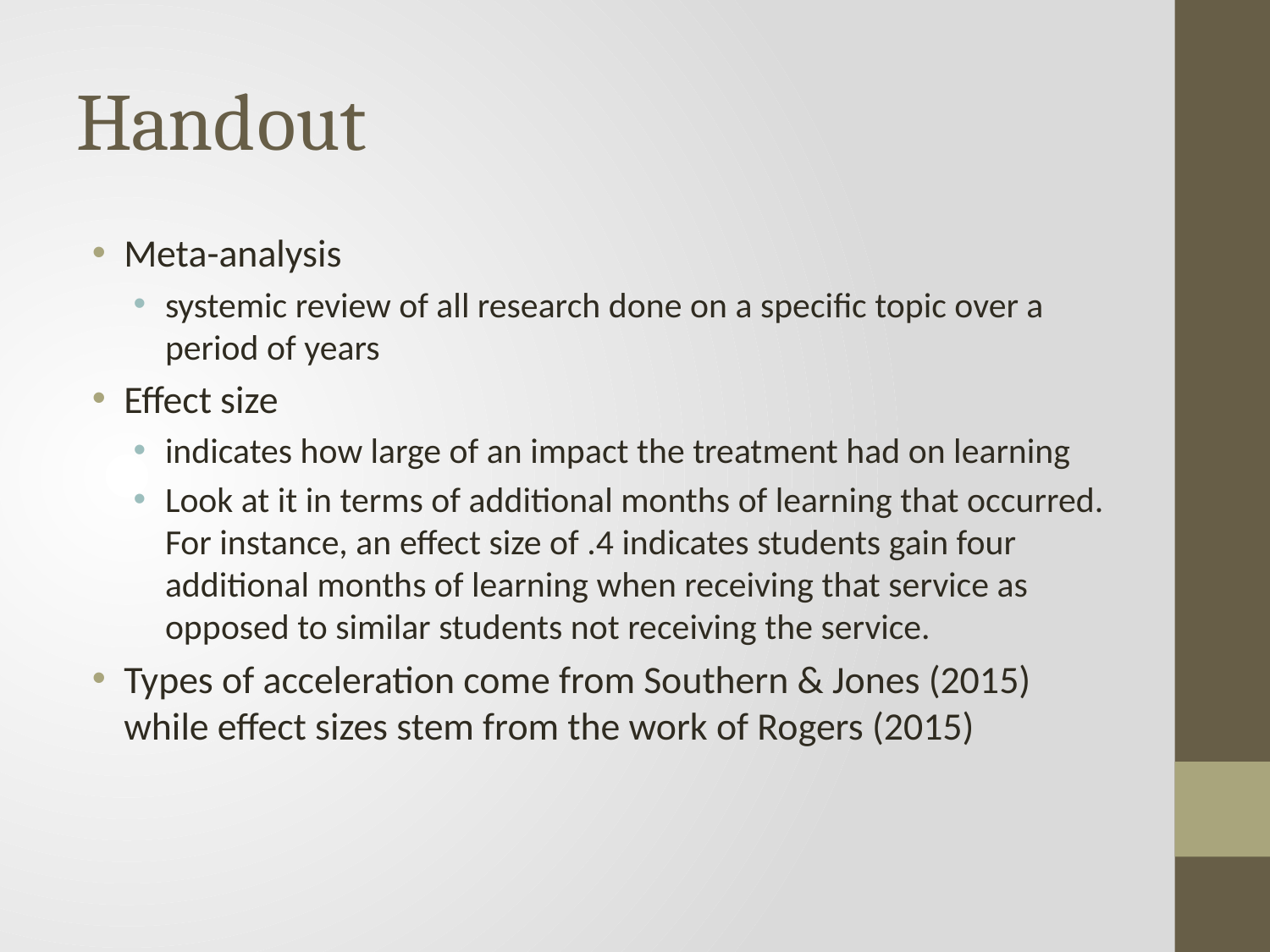

# Handout
Meta-analysis
systemic review of all research done on a specific topic over a period of years
Effect size
indicates how large of an impact the treatment had on learning
Look at it in terms of additional months of learning that occurred. For instance, an effect size of .4 indicates students gain four additional months of learning when receiving that service as opposed to similar students not receiving the service.
Types of acceleration come from Southern & Jones (2015) while effect sizes stem from the work of Rogers (2015)